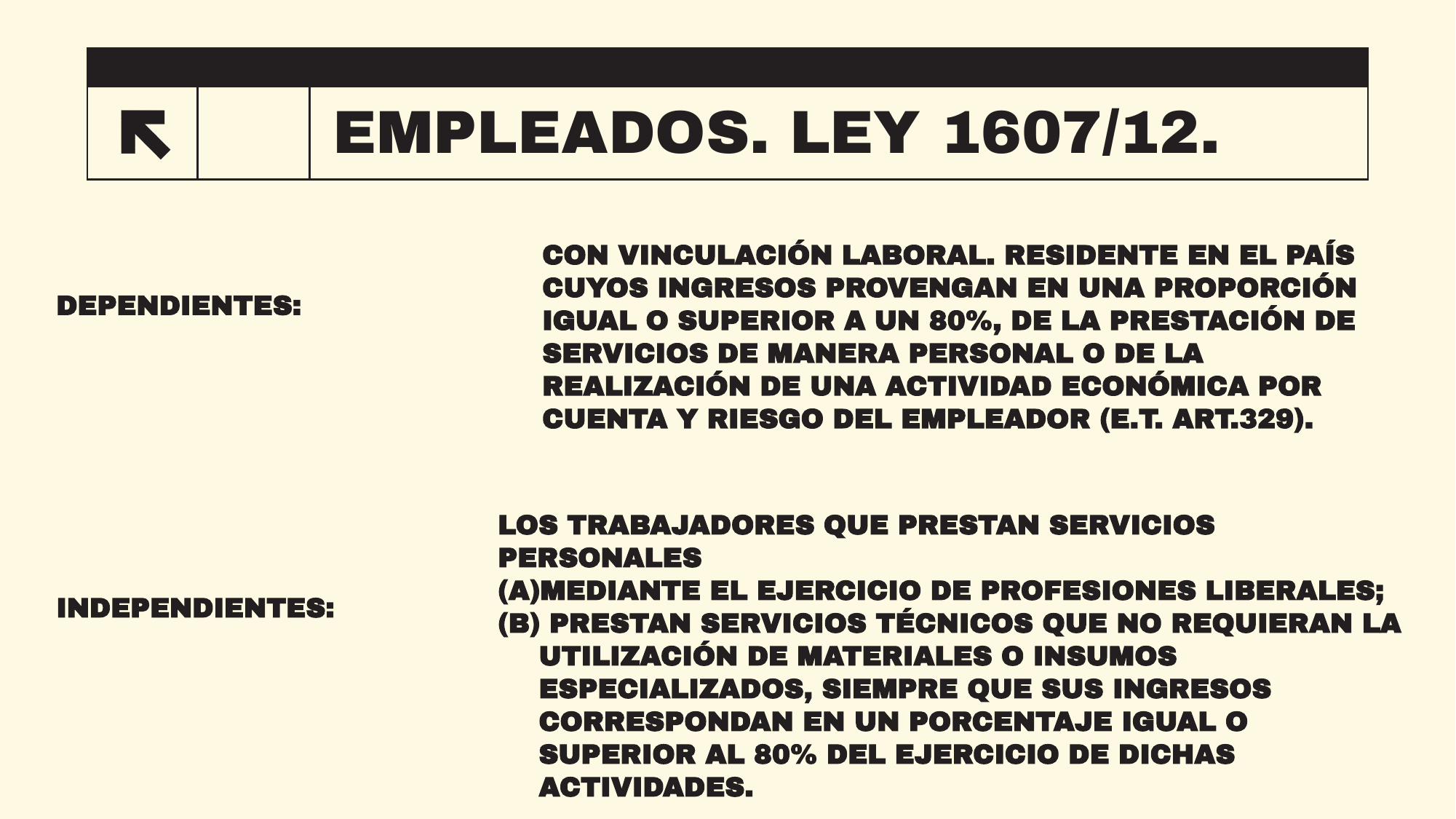

# EMPLEADOS. LEY 1607/12.

31
CON VINCULACIÓN LABORAL. RESIDENTE EN EL PAÍS CUYOS INGRESOS PROVENGAN EN UNA PROPORCIÓN IGUAL O SUPERIOR A UN 80%, DE LA PRESTACIÓN DE SERVICIOS DE MANERA PERSONAL O DE LA REALIZACIÓN DE UNA ACTIVIDAD ECONÓMICA POR CUENTA Y RIESGO DEL EMPLEADOR (E.T. ART.329).
DEPENDIENTES:
LOS TRABAJADORES QUE PRESTAN SERVICIOS PERSONALES
MEDIANTE EL EJERCICIO DE PROFESIONES LIBERALES;
 PRESTAN SERVICIOS TÉCNICOS QUE NO REQUIERAN LA UTILIZACIÓN DE MATERIALES O INSUMOS ESPECIALIZADOS, SIEMPRE QUE SUS INGRESOS CORRESPONDAN EN UN PORCENTAJE IGUAL O SUPERIOR AL 80% DEL EJERCICIO DE DICHAS ACTIVIDADES.
INDEPENDIENTES: